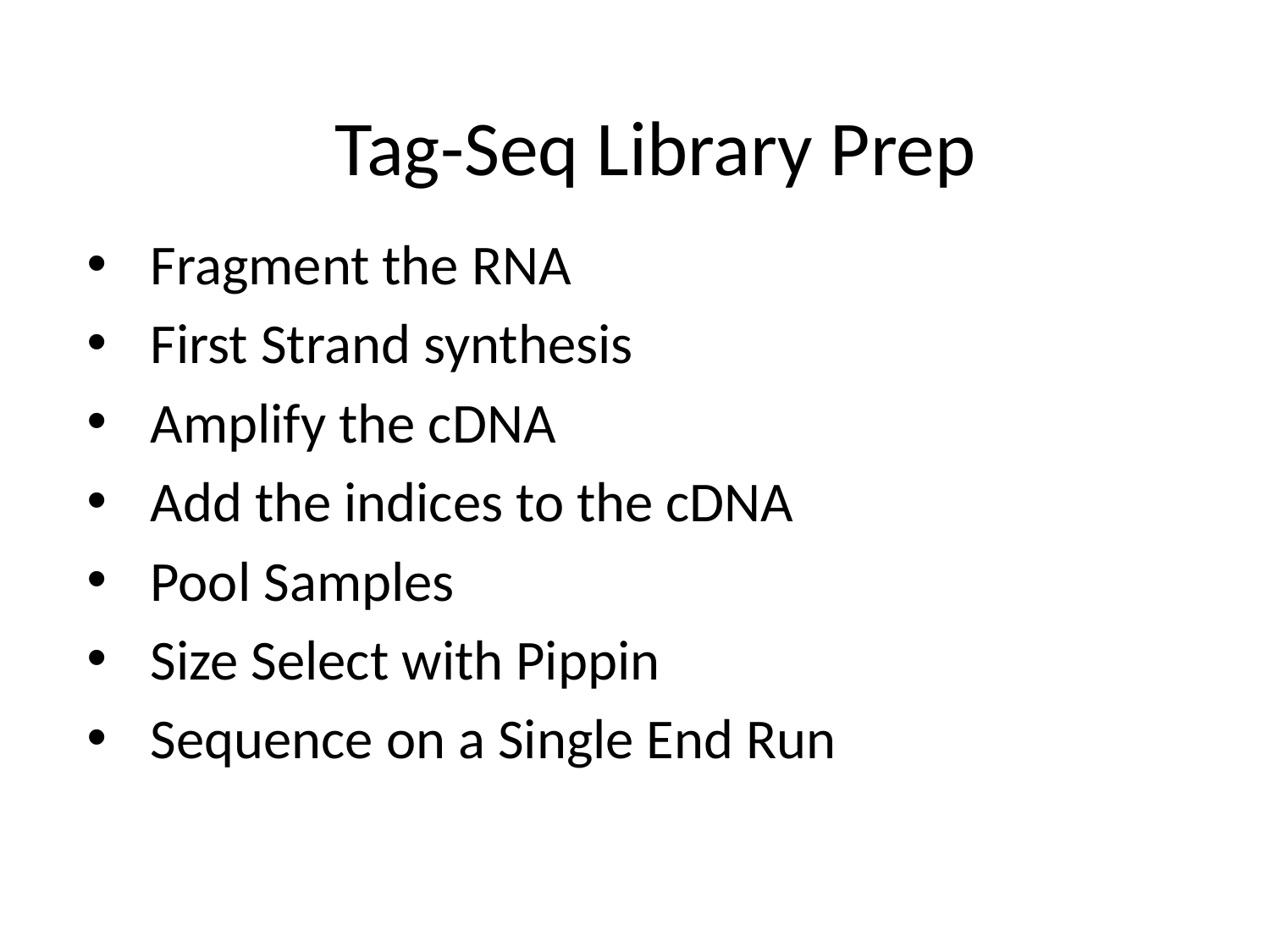

# Tag-Seq Library Prep
Fragment the RNA
First Strand synthesis
Amplify the cDNA
Add the indices to the cDNA
Pool Samples
Size Select with Pippin
Sequence on a Single End Run